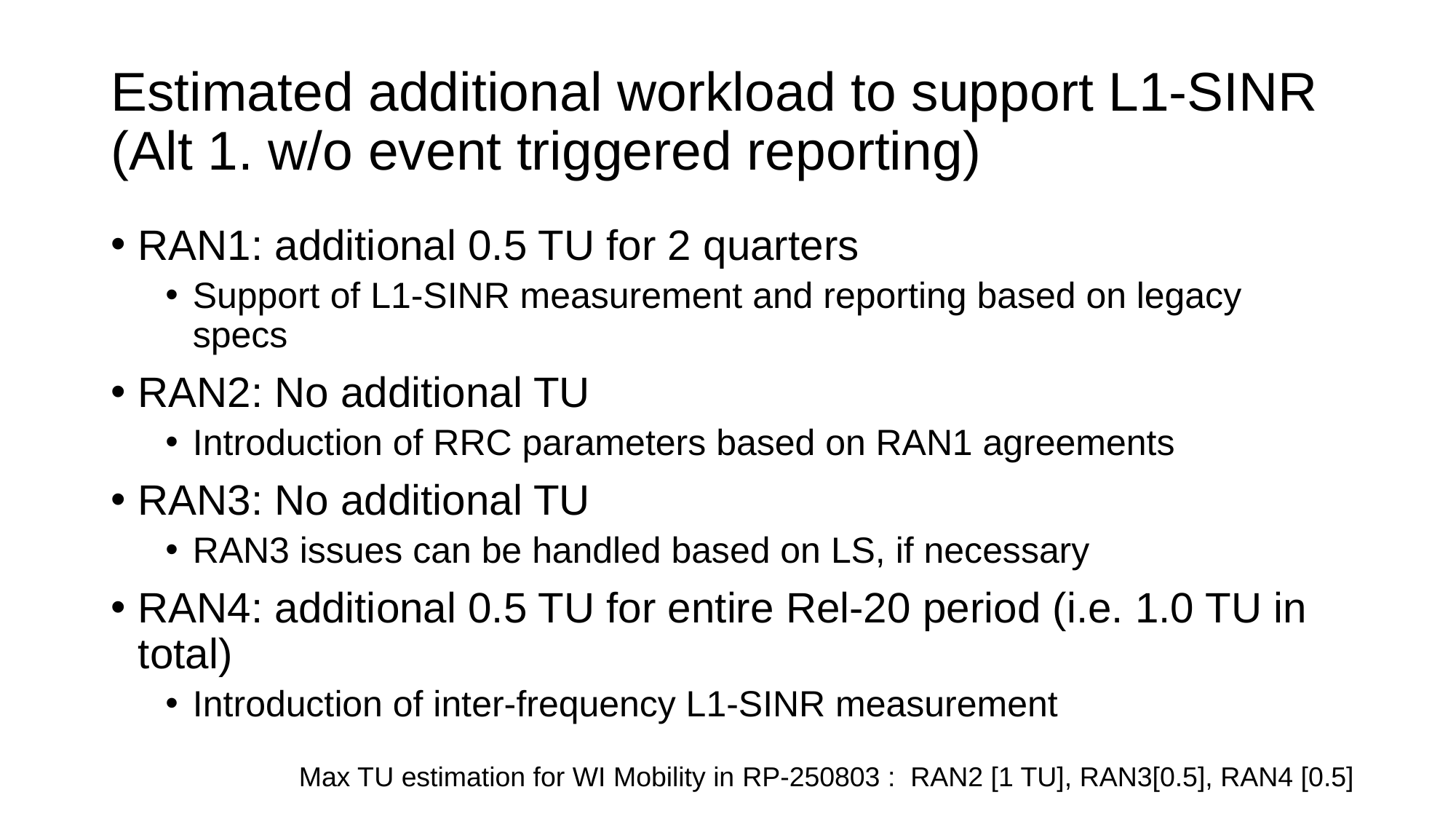

# Estimated additional workload to support L1-SINR (Alt 1. w/o event triggered reporting)
RAN1: additional 0.5 TU for 2 quarters
Support of L1-SINR measurement and reporting based on legacy specs
RAN2: No additional TU
Introduction of RRC parameters based on RAN1 agreements
RAN3: No additional TU
RAN3 issues can be handled based on LS, if necessary
RAN4: additional 0.5 TU for entire Rel-20 period (i.e. 1.0 TU in total)
Introduction of inter-frequency L1-SINR measurement

Max TU estimation for WI Mobility in RP-250803 :  RAN2 [1 TU], RAN3[0.5], RAN4 [0.5]